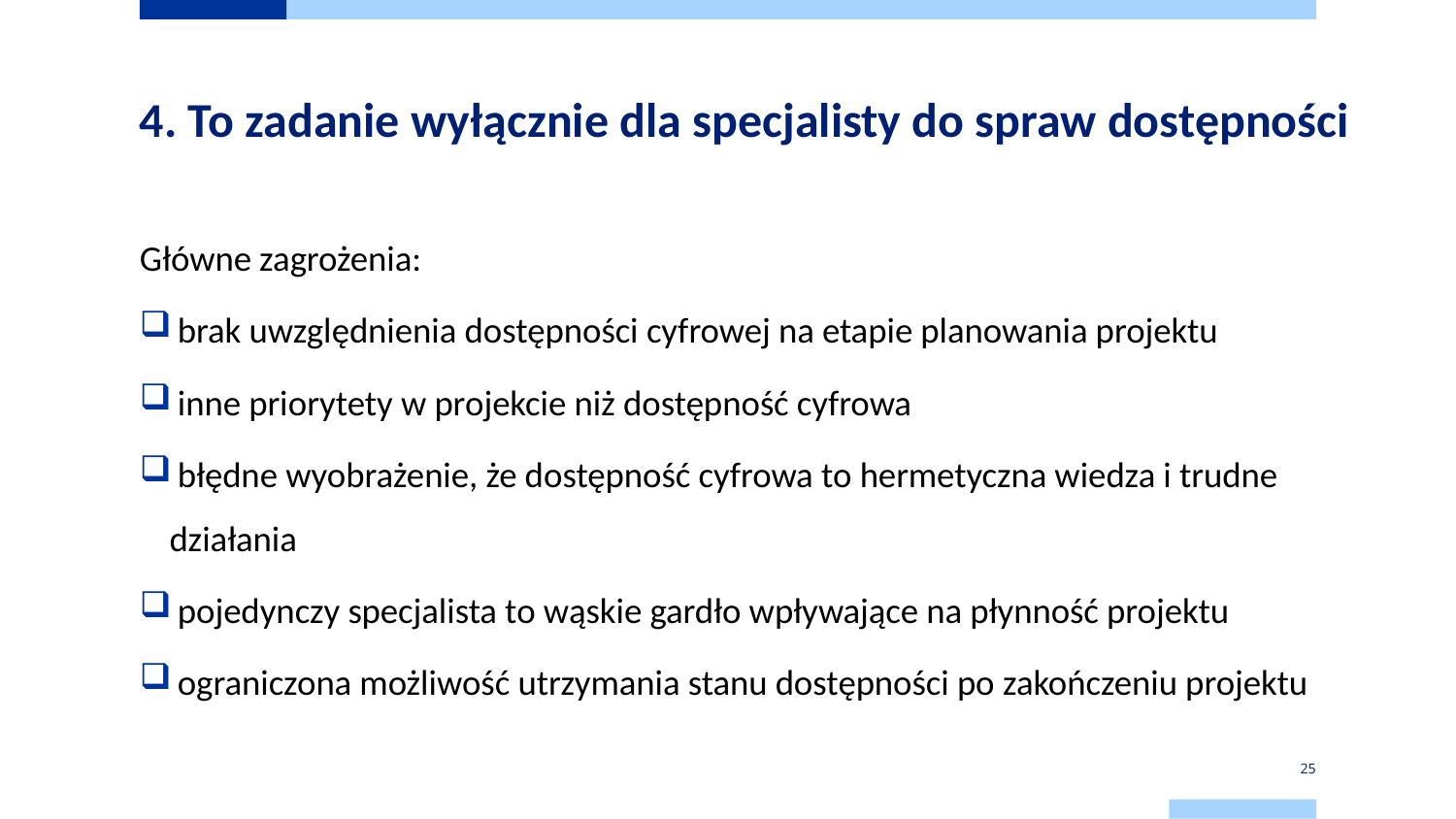

# 4. To zadanie wyłącznie dla specjalisty do spraw dostępności
Główne zagrożenia:
 brak uwzględnienia dostępności cyfrowej na etapie planowania projektu
 inne priorytety w projekcie niż dostępność cyfrowa
 błędne wyobrażenie, że dostępność cyfrowa to hermetyczna wiedza i trudne działania
 pojedynczy specjalista to wąskie gardło wpływające na płynność projektu
 ograniczona możliwość utrzymania stanu dostępności po zakończeniu projektu

25